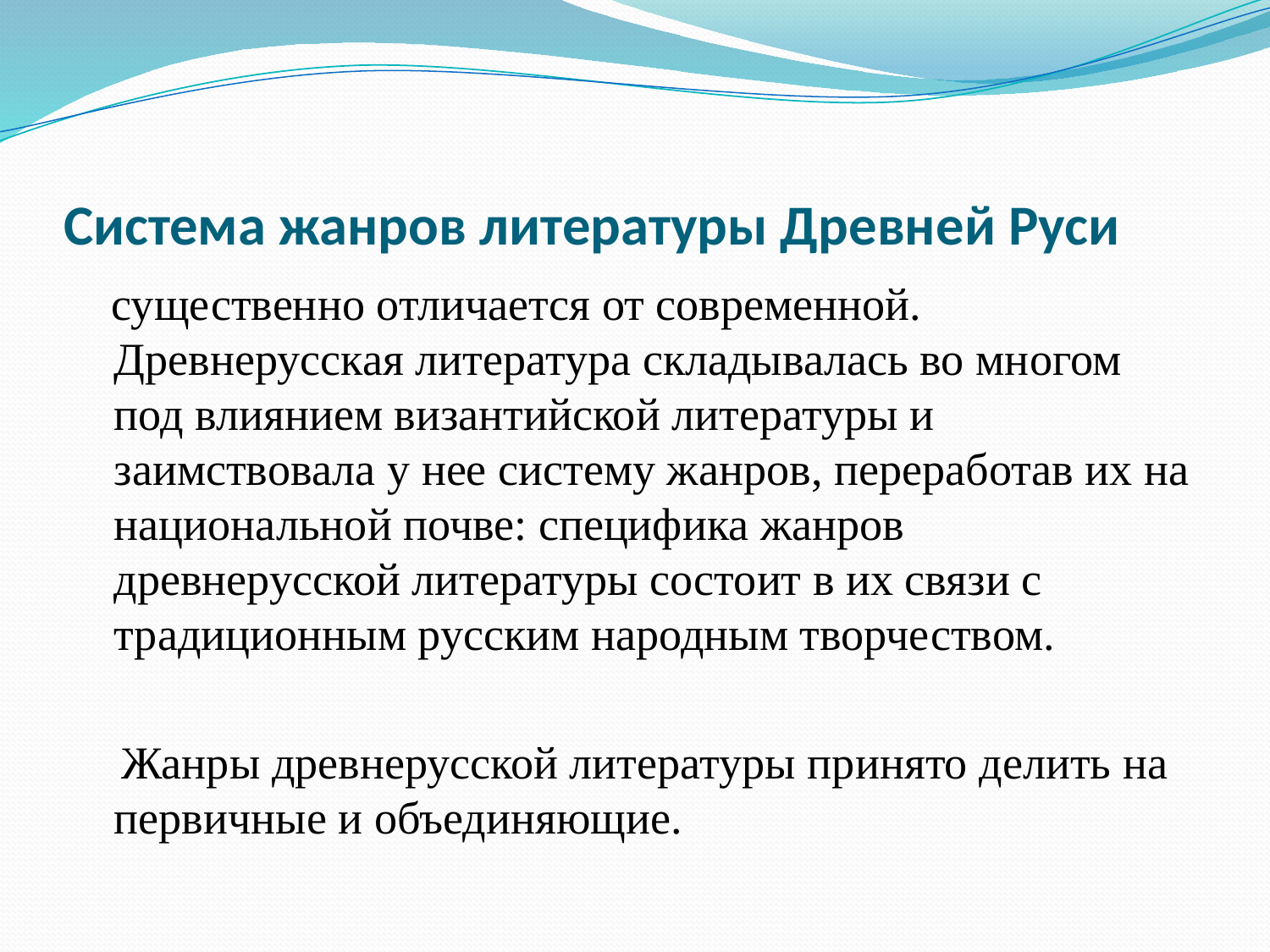

# Система жанров литературы Древней Руси
   существенно отличается от современной. Древнерусская литература складывалась во многом под влиянием византийской литературы и заимствовала у нее систему жанров, переработав их на национальной почве: специфика жанров древнерусской литературы состоит в их связи с традиционным русским народным творчеством.

    Жанры древнерусской литературы принято делить на первичные и объединяющие.